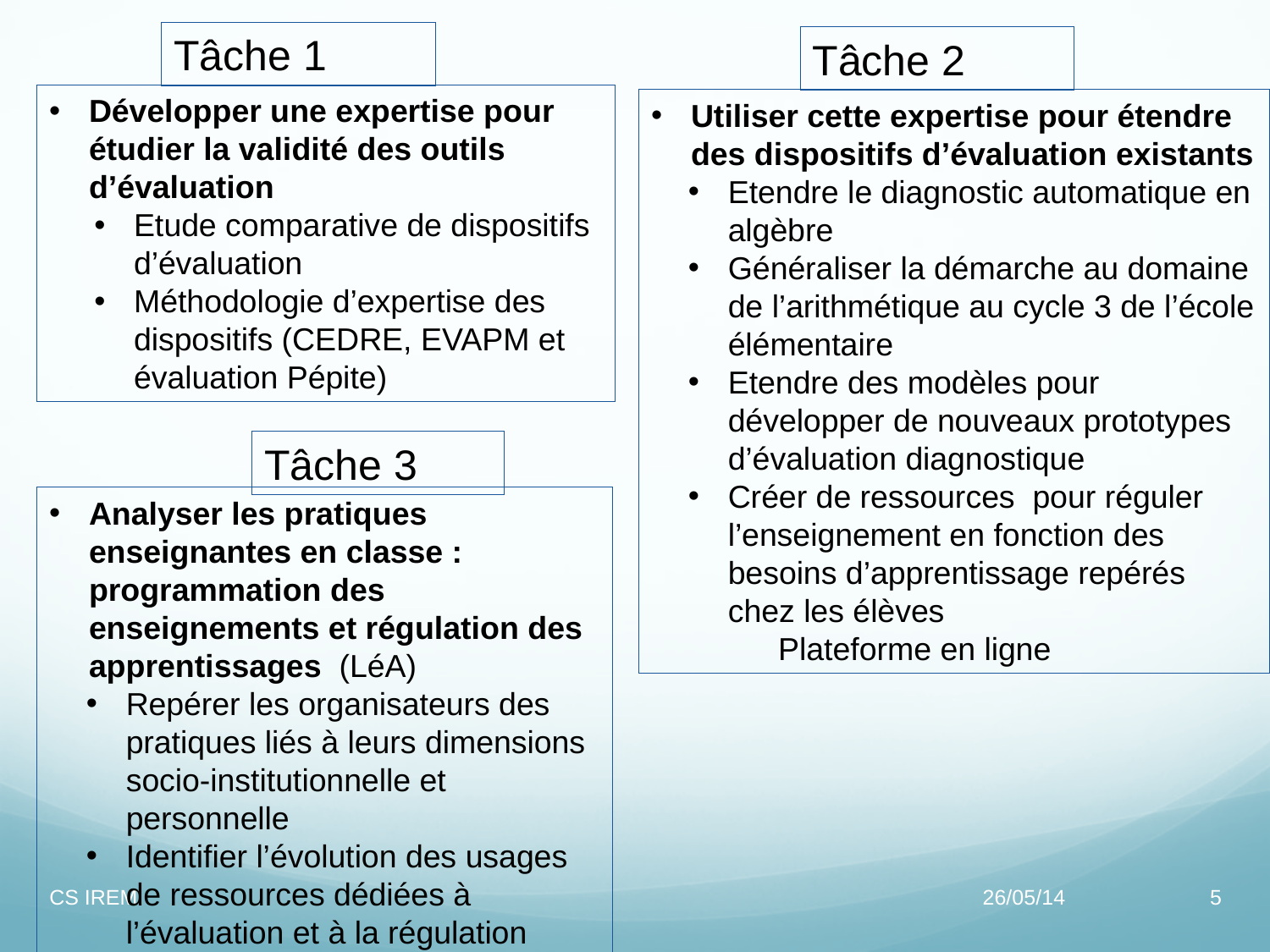

Tâche 1
Tâche 2

Développer une expertise pour étudier la validité des outils d’évaluation
Etude comparative de dispositifs d’évaluation
Méthodologie d’expertise des dispositifs (CEDRE, EVAPM et évaluation Pépite)

Utiliser cette expertise pour étendre des dispositifs d’évaluation existants
Etendre le diagnostic automatique en algèbre
Généraliser la démarche au domaine de l’arithmétique au cycle 3 de l’école élémentaire
Etendre des modèles pour développer de nouveaux prototypes d’évaluation diagnostique
Créer de ressources  pour réguler l’enseignement en fonction des besoins d’apprentissage repérés chez les élèves
Plateforme en ligne
Tâche 3
Analyser les pratiques enseignantes en classe : programmation des enseignements et régulation des apprentissages  (LéA)
Repérer les organisateurs des pratiques liés à leurs dimensions socio-institutionnelle et personnelle
Identifier l’évolution des usages de ressources dédiées à l’évaluation et à la régulation

CS IREM
26/05/14
5